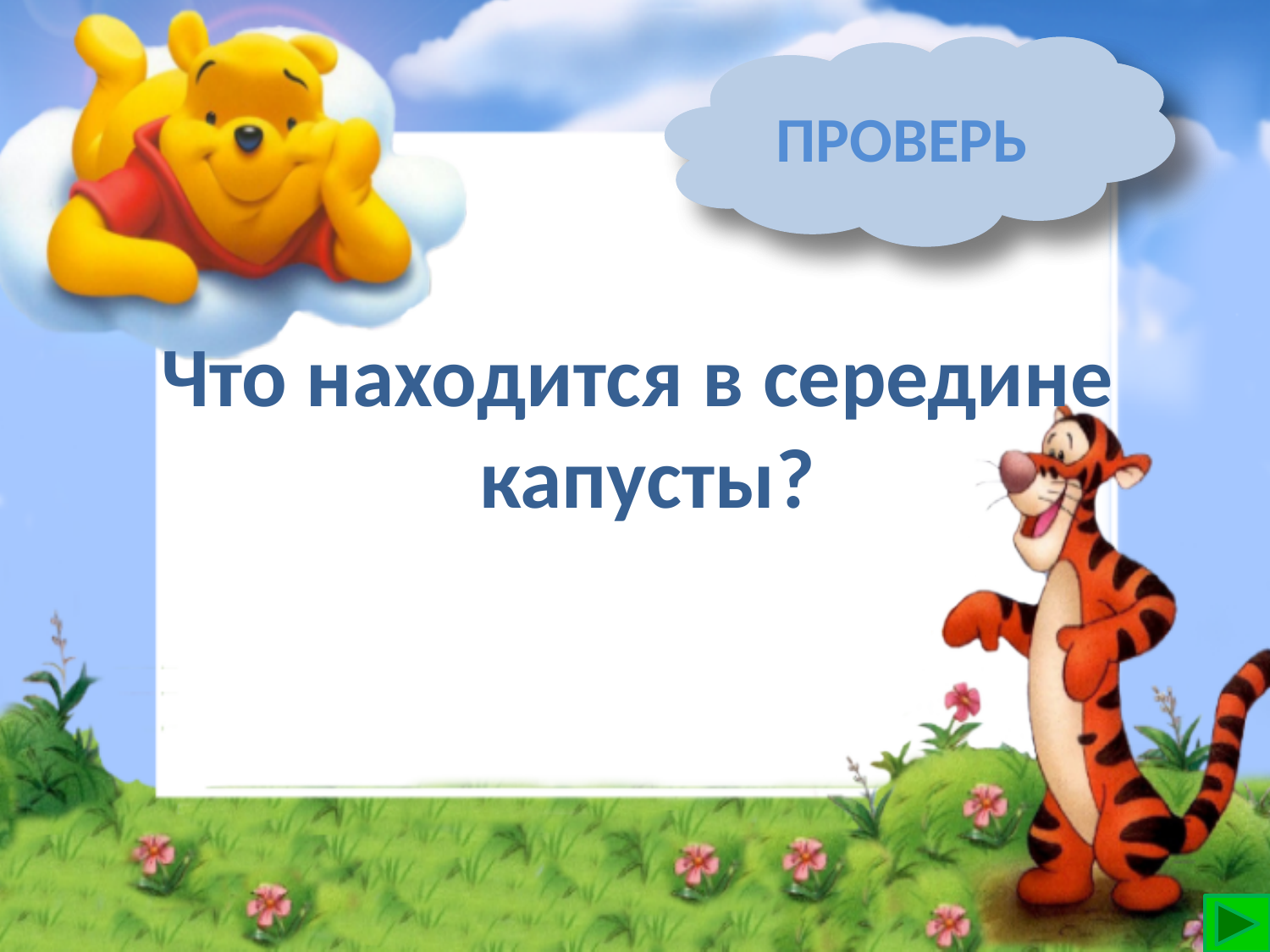

капУста
ПРОВЕРЬ
Что находится в середине
 капусты?